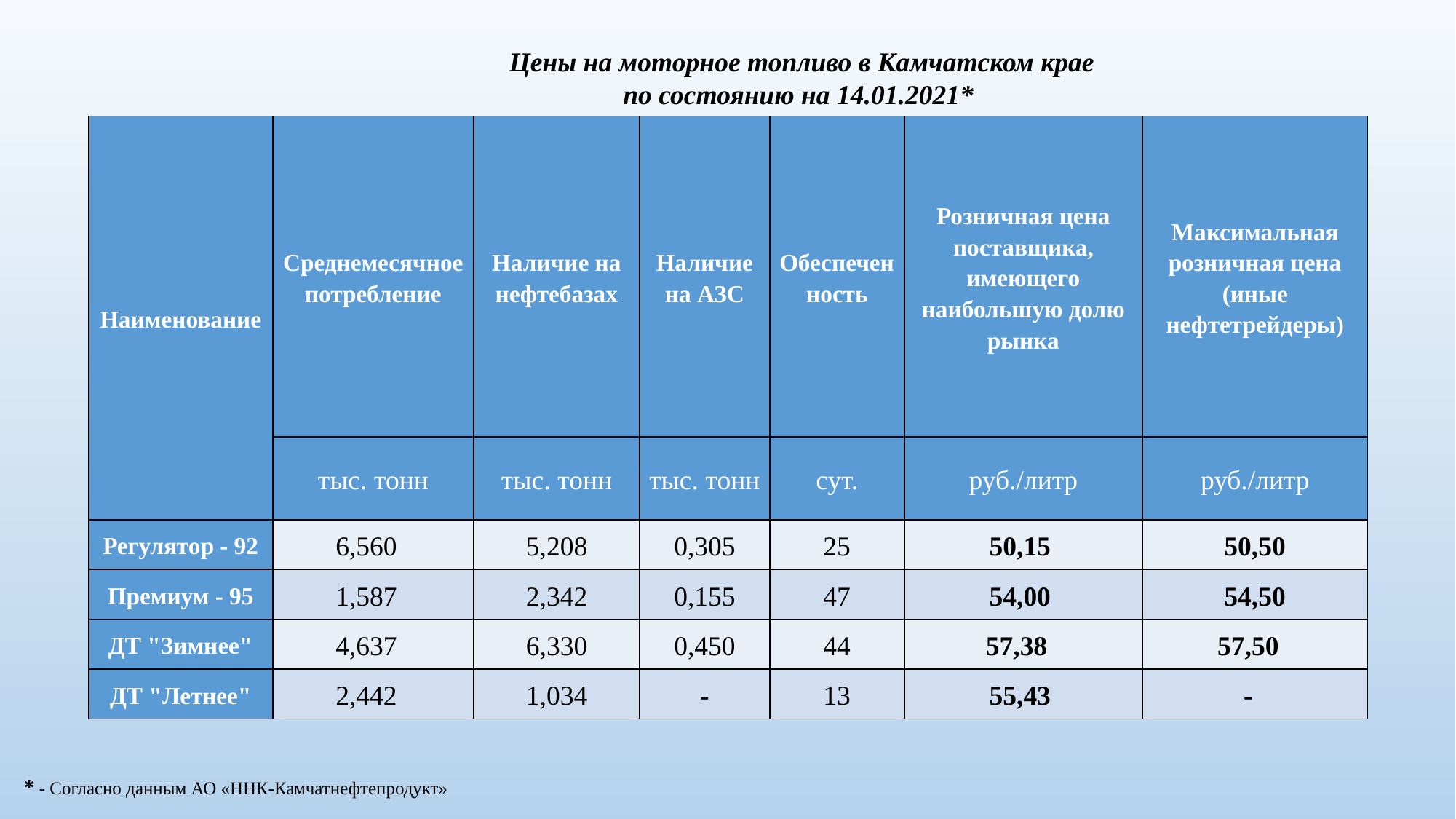

Цены на моторное топливо в Камчатском крае
по состоянию на 14.01.2021*
| Наименование | Среднемесячное потребление | Наличие на нефтебазах | Наличие на АЗС | Обеспеченность | Розничная цена поставщика, имеющего наибольшую долю рынка | Максимальная розничная цена (иные нефтетрейдеры) |
| --- | --- | --- | --- | --- | --- | --- |
|  | тыс. тонн | тыс. тонн | тыс. тонн | сут. | руб./литр | руб./литр |
| Регулятор - 92 | 6,560 | 5,208 | 0,305 | 25 | 50,15 | 50,50 |
| Премиум - 95 | 1,587 | 2,342 | 0,155 | 47 | 54,00 | 54,50 |
| ДТ "Зимнее" | 4,637 | 6,330 | 0,450 | 44 | 57,38 | 57,50 |
| ДТ "Летнее" | 2,442 | 1,034 | - | 13 | 55,43 | - |
* - Согласно данным АО «ННК-Камчатнефтепродукт»